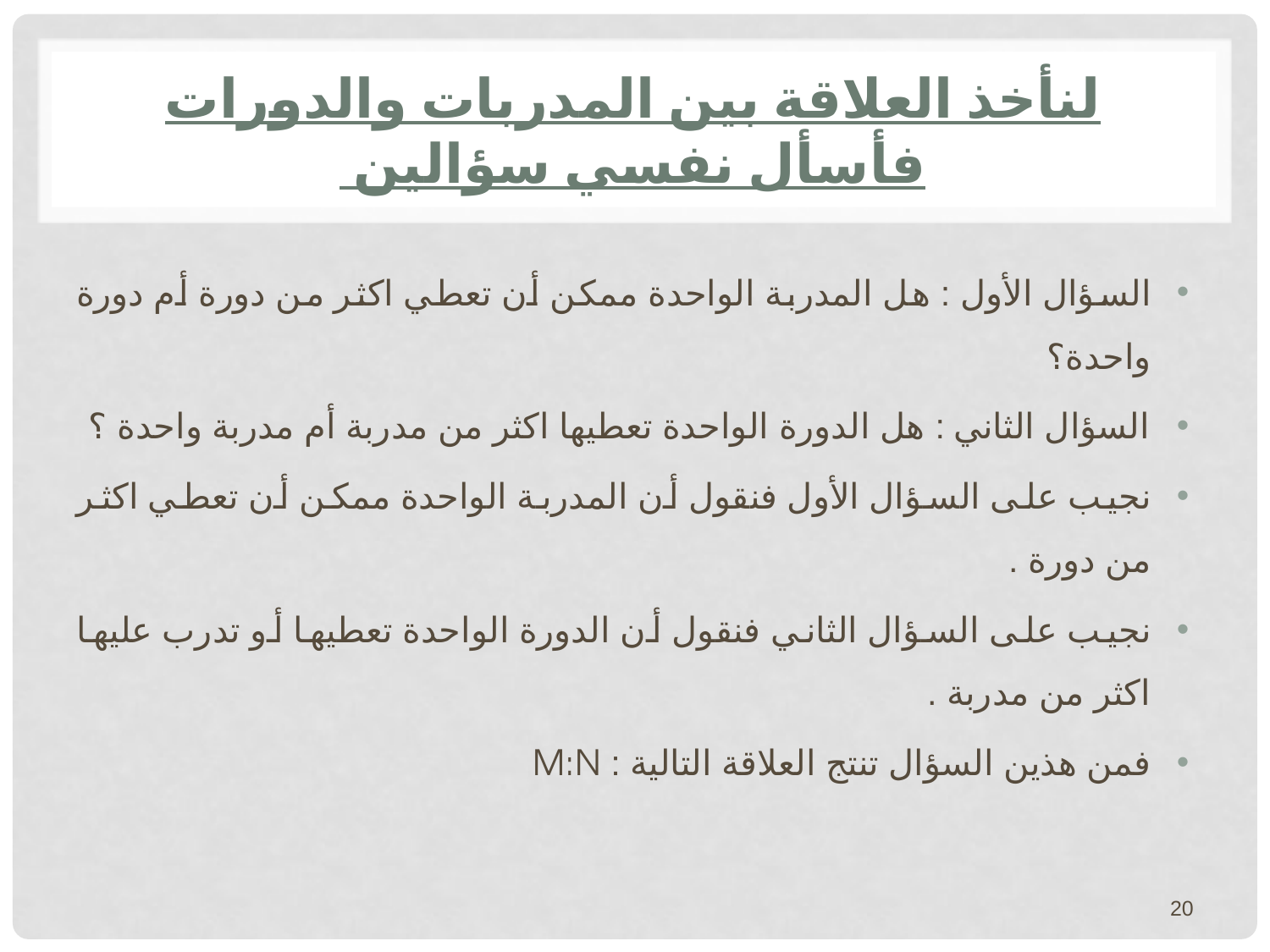

# لنأخذ العلاقة بين المدربات والدورات فأسأل نفسي سؤالين
السؤال الأول : هل المدربة الواحدة ممكن أن تعطي اكثر من دورة أم دورة واحدة؟
السؤال الثاني : هل الدورة الواحدة تعطيها اكثر من مدربة أم مدربة واحدة ؟
نجيب على السؤال الأول فنقول أن المدربة الواحدة ممكن أن تعطي اكثر من دورة .
نجيب على السؤال الثاني فنقول أن الدورة الواحدة تعطيها أو تدرب عليها اكثر من مدربة .
فمن هذين السؤال تنتج العلاقة التالية : M:N

20